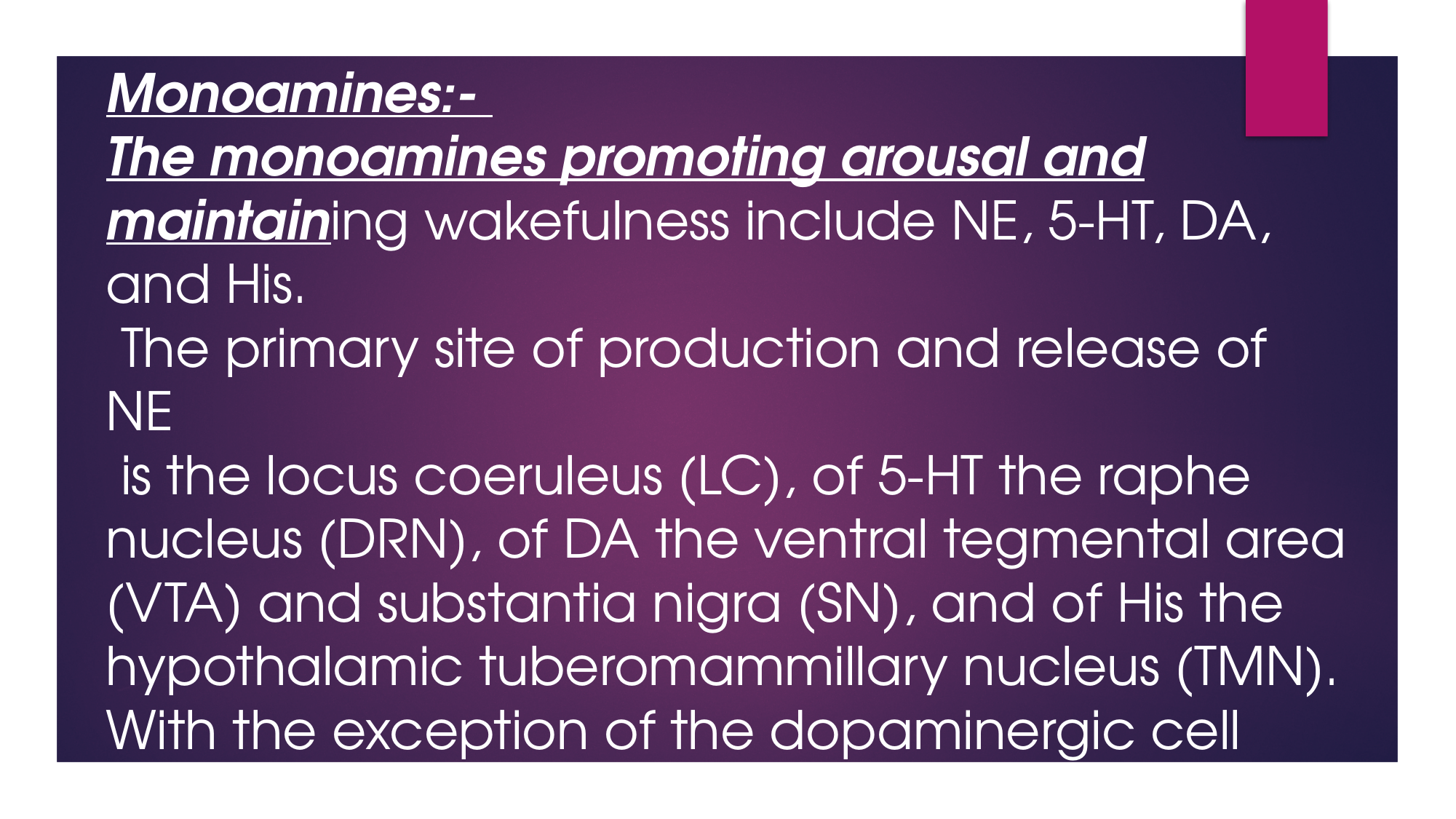

Monoamines:-
The monoamines promoting arousal and maintaining wakefulness include NE, 5-HT, DA, and His.
 The primary site of production and release of NE
 is the locus coeruleus (LC), of 5-HT the raphe nucleus (DRN), of DA the ventral tegmental area
(VTA) and substantia nigra (SN), and of His the hypothalamic tuberomammillary nucleus (TMN).
With the exception of the dopaminergic cell
groups,